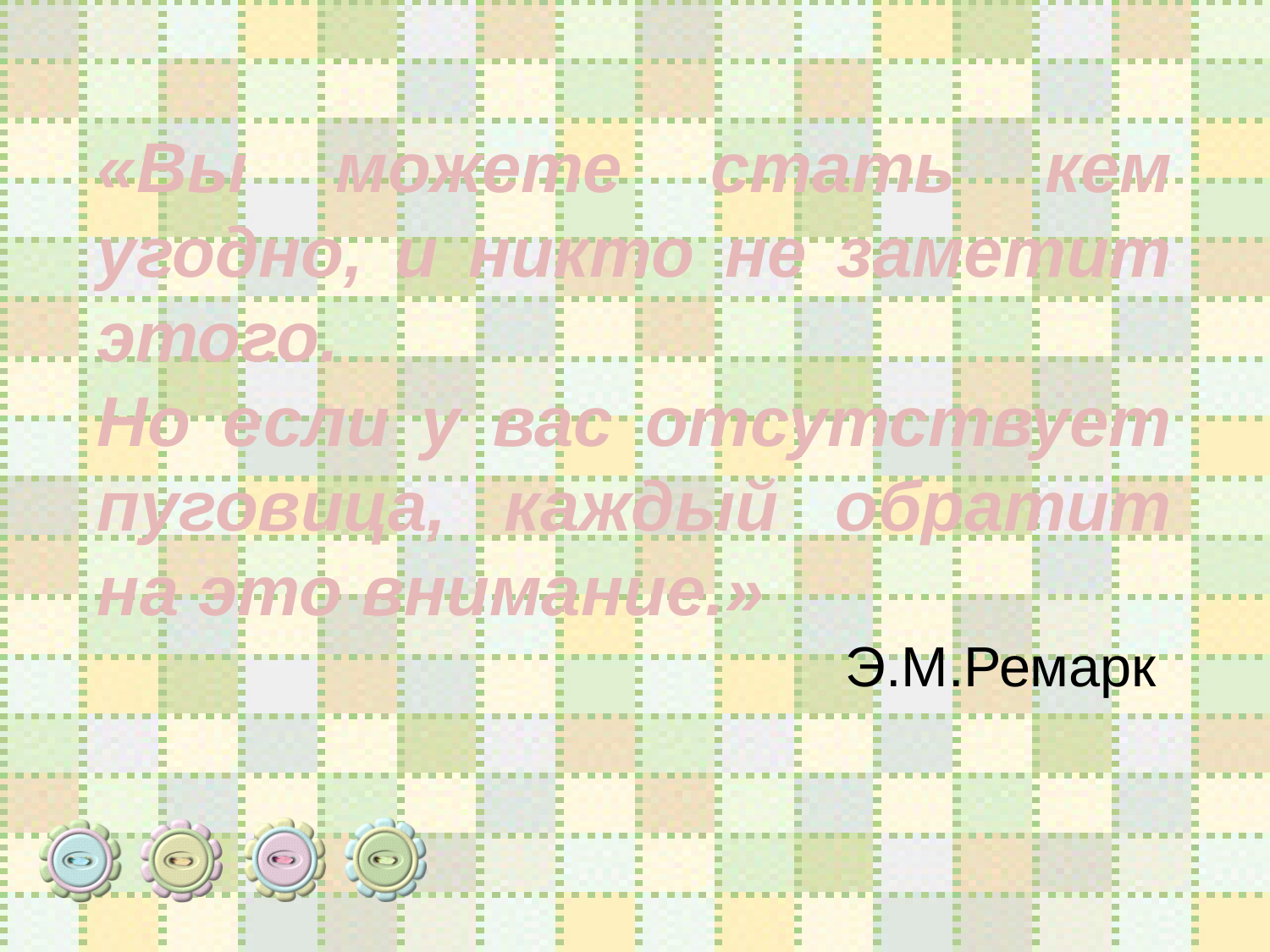

«Вы можете стать кем угодно, и никто не заметит этого.
Но если у вас отсутствует пуговица, каждый обратит на это внимание.»
Э.М.Ремарк